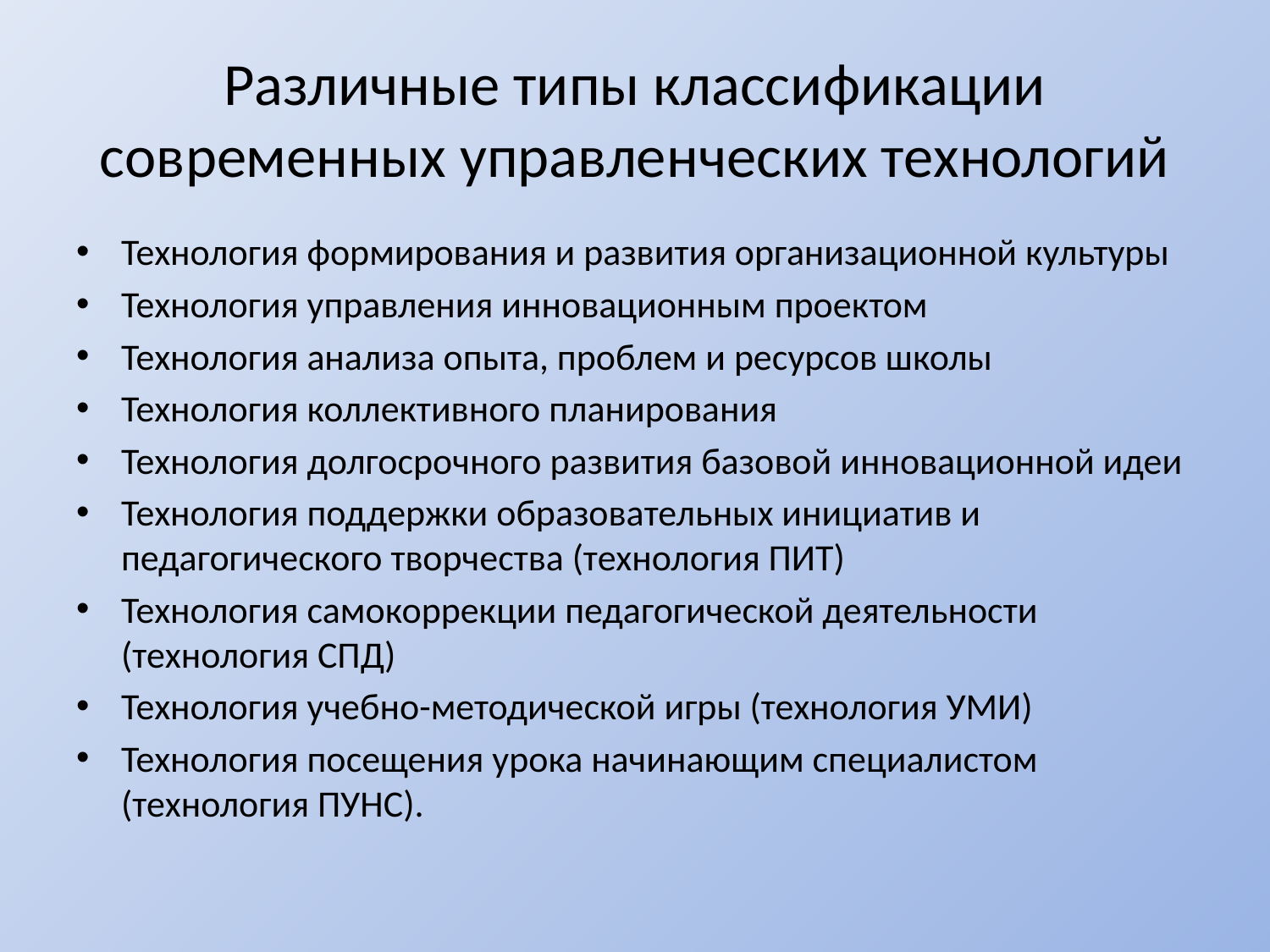

# Различные типы классификации современных управленческих технологий
Технология формирования и развития организационной культуры
Технология управления инновационным проектом
Технология анализа опыта, проблем и ресурсов школы
Технология коллективного планирования
Технология долгосрочного развития базовой инновационной идеи
Технология поддержки образовательных инициатив и педагогического творчества (технология ПИТ)
Технология самокоррекции педагогической деятельности (технология СПД)
Технология учебно-методической игры (технология УМИ)
Технология посещения урока начинающим специалистом (технология ПУНС).